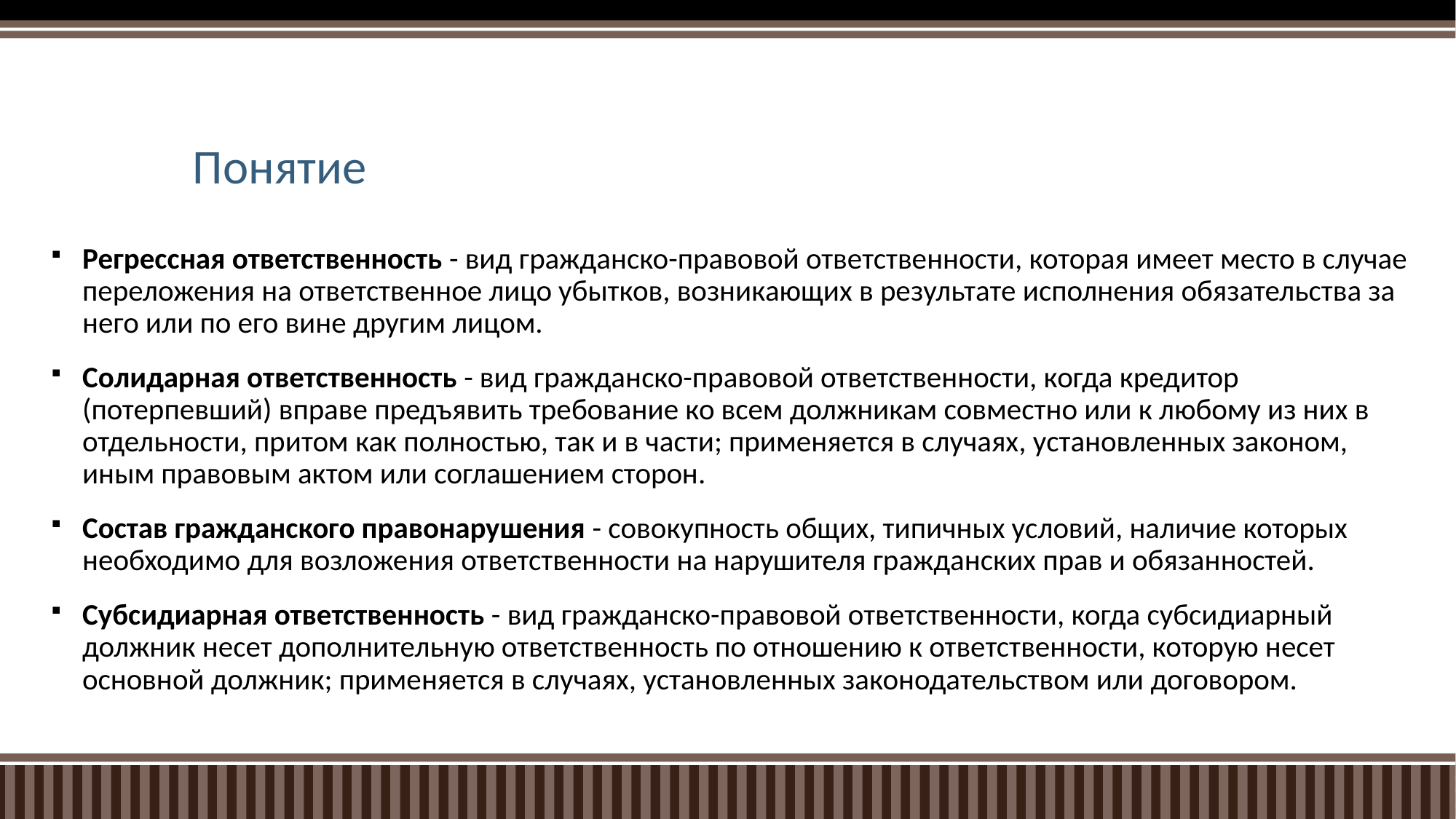

# Понятие
Регрессная ответственность - вид гражданско-правовой ответственности, которая имеет место в случае переложения на ответственное лицо убытков, возникающих в результате исполнения обязательства за него или по его вине другим лицом.
Солидарная ответственность - вид гражданско-правовой ответственности, когда кредитор (потерпевший) вправе предъявить требование ко всем должникам совместно или к любому из них в отдельности, притом как полностью, так и в части; применяется в случаях, установленных законом, иным правовым актом или соглашением сторон.
Состав гражданского правонарушения - совокупность общих, типичных условий, наличие которых необходимо для возложения ответственности на нарушителя гражданских прав и обязанностей.
Субсидиарная ответственность - вид гражданско-правовой ответственности, когда субсидиарный должник несет дополнительную ответственность по отношению к ответственности, которую несет основной должник; применяется в случаях, установленных законодательством или договором.